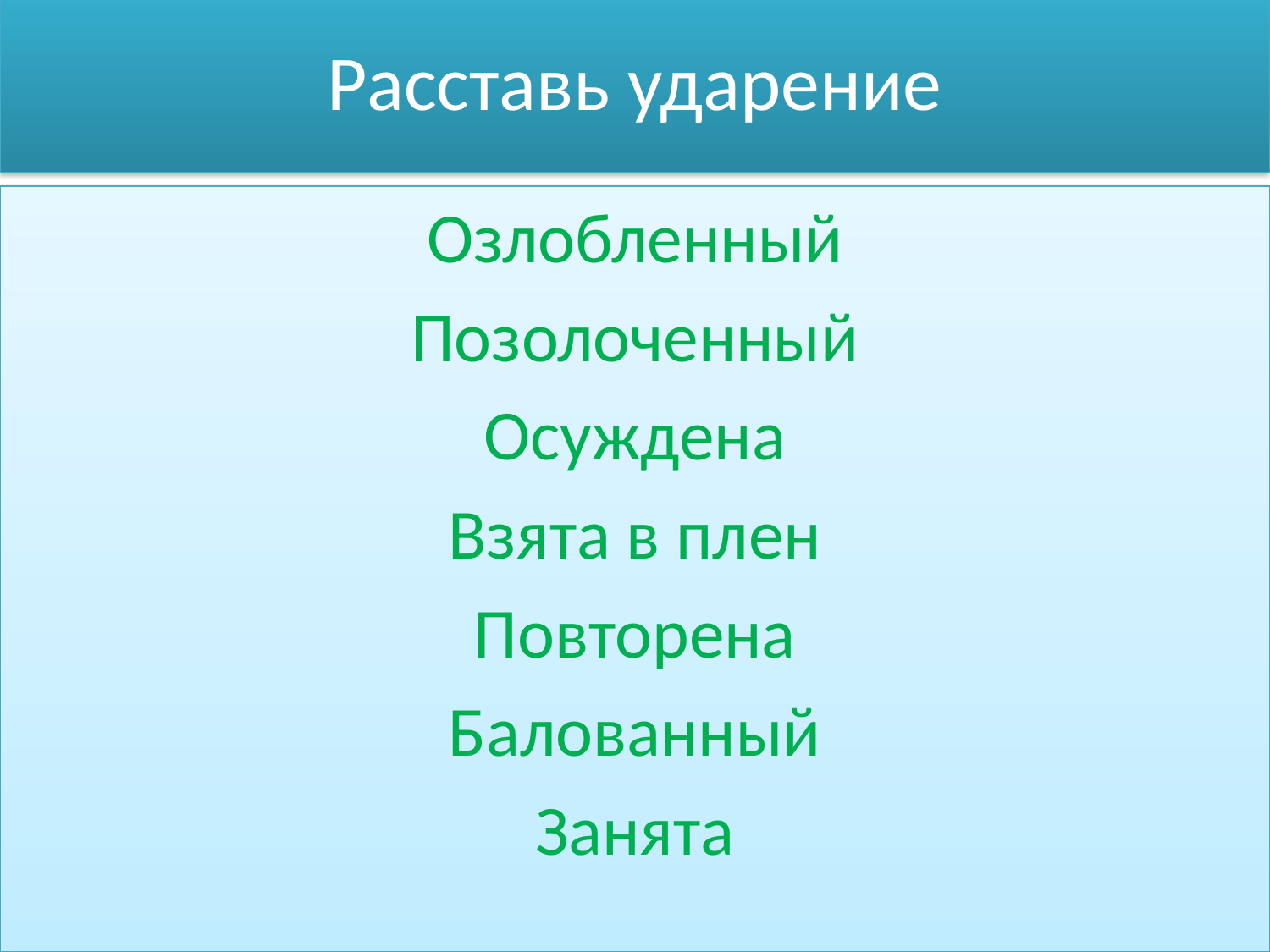

# Расставь ударение
Озлобленный
Позолоченный
Осуждена
Взята в плен
Повторена
Балованный
Занята